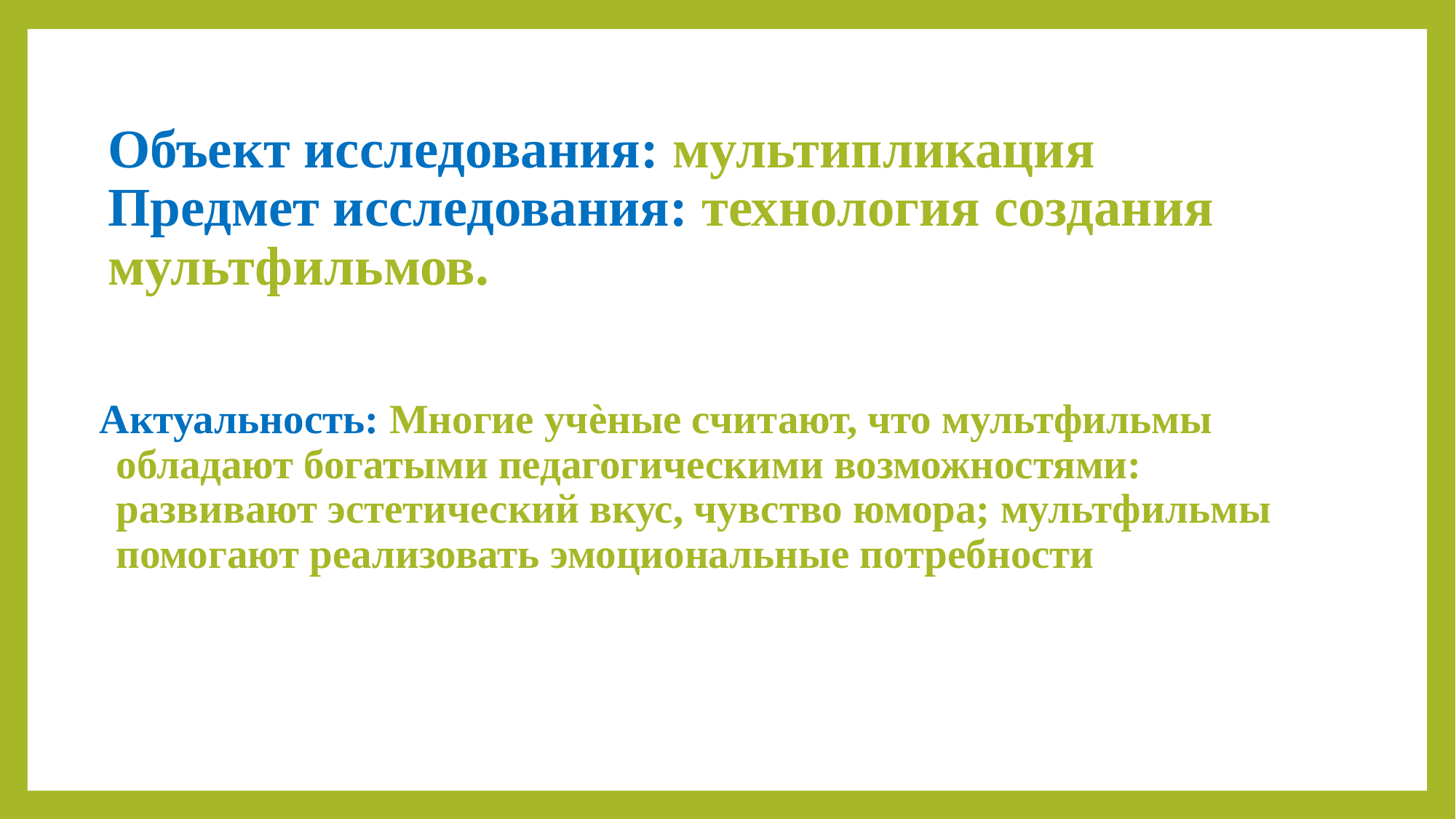

# Объект исследования: мультипликация Предмет исследования: технология создания мультфильмов.
Актуальность: Многие учѐные считают, что мультфильмы обладают богатыми педагогическими возможностями: развивают эстетический вкус, чувство юмора; мультфильмы помогают реализовать эмоциональные потребности